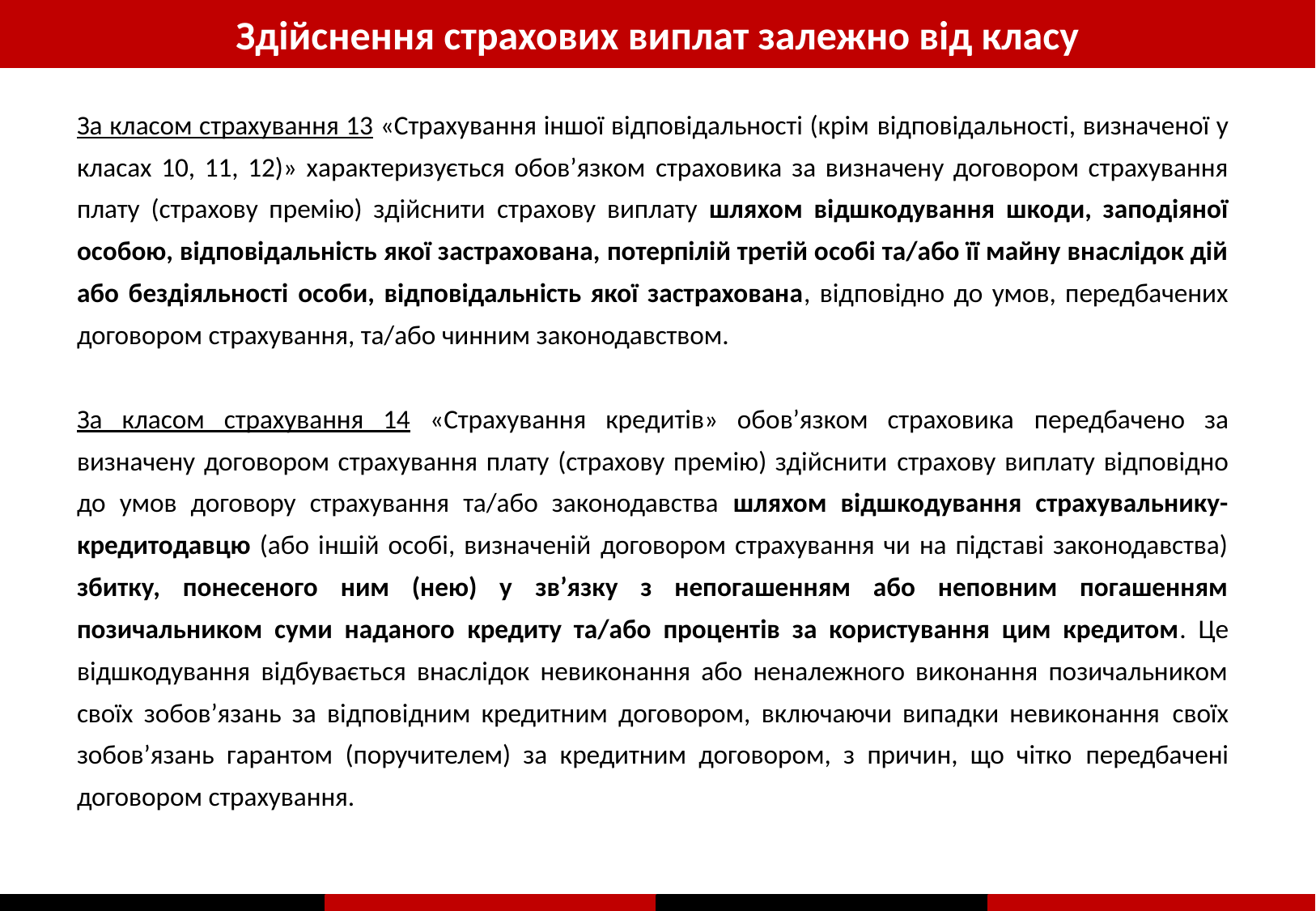

Здійснення страхових виплат залежно від класу
За класом страхування 13 «Страхування іншої відповідальності (крім відповідальності, визначеної у класах 10, 11, 12)» характеризується обов’язком страховика за визначену договором страхування плату (страхову премію) здійснити страхову виплату шляхом відшкодування шкоди, заподіяної особою, відповідальність якої застрахована, потерпілій третій особі та/або її майну внаслідок дій або бездіяльності особи, відповідальність якої застрахована, відповідно до умов, передбачених договором страхування, та/або чинним законодавством.

За класом страхування 14 «Страхування кредитів» обов’язком страховика передбачено за визначену договором страхування плату (страхову премію) здійснити страхову виплату відповідно до умов договору страхування та/або законодавства шляхом відшкодування страхувальнику-кредитодавцю (або іншій особі, визначеній договором страхування чи на підставі законодавства) збитку, понесеного ним (нею) у зв’язку з непогашенням або неповним погашенням позичальником суми наданого кредиту та/або процентів за користування цим кредитом. Це відшкодування відбувається внаслідок невиконання або неналежного виконання позичальником своїх зобов’язань за відповідним кредитним договором, включаючи випадки невиконання своїх зобов’язань гарантом (поручителем) за кредитним договором, з причин, що чітко передбачені договором страхування.